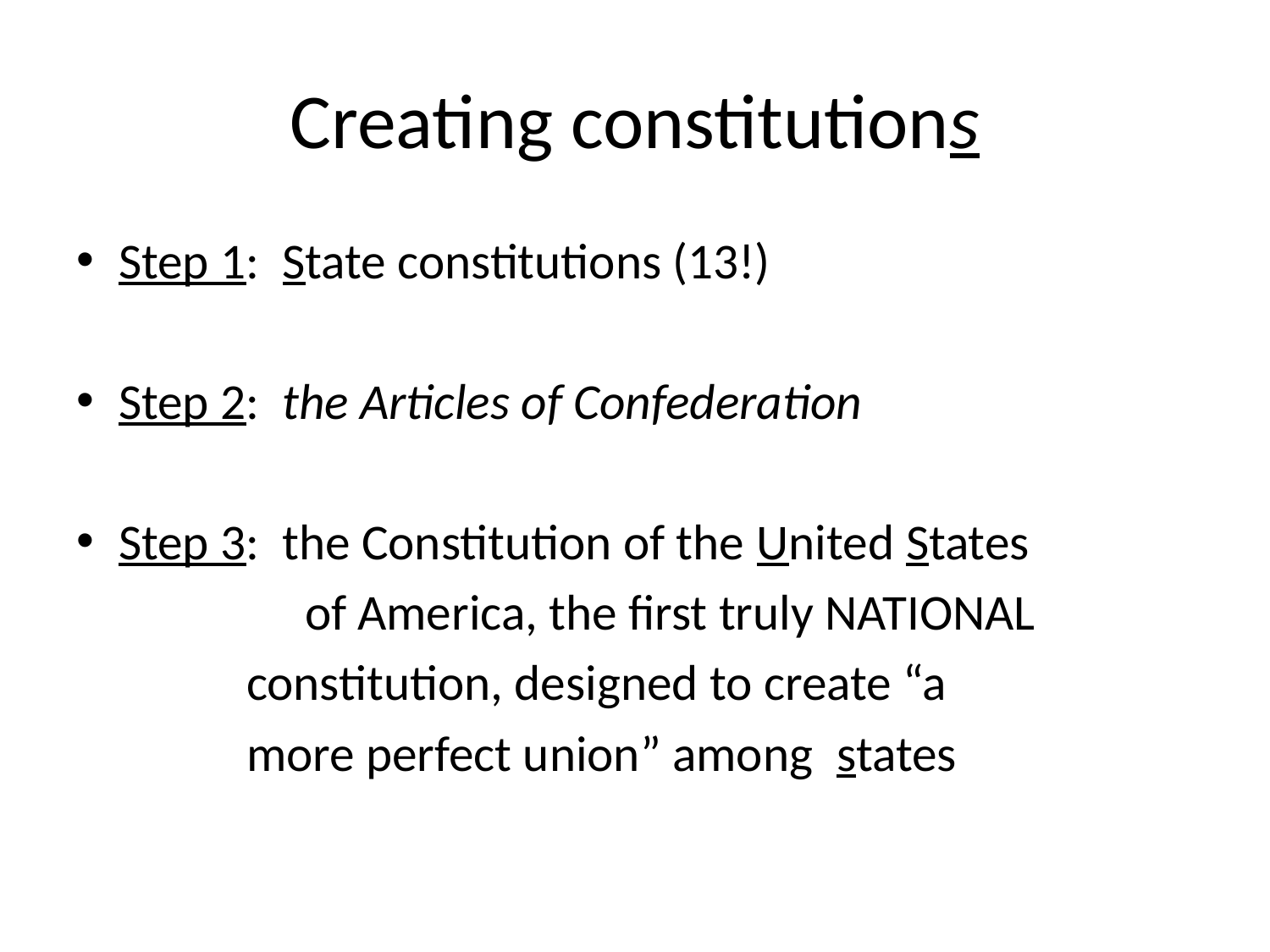

# Creating constitutions
Step 1:  State constitutions (13!)

Step 2:  the Articles of Confederation

Step 3:  the Constitution of the United States
                    of America, the first truly NATIONAL
			     constitution, designed to create “a
			     more perfect union” among  states